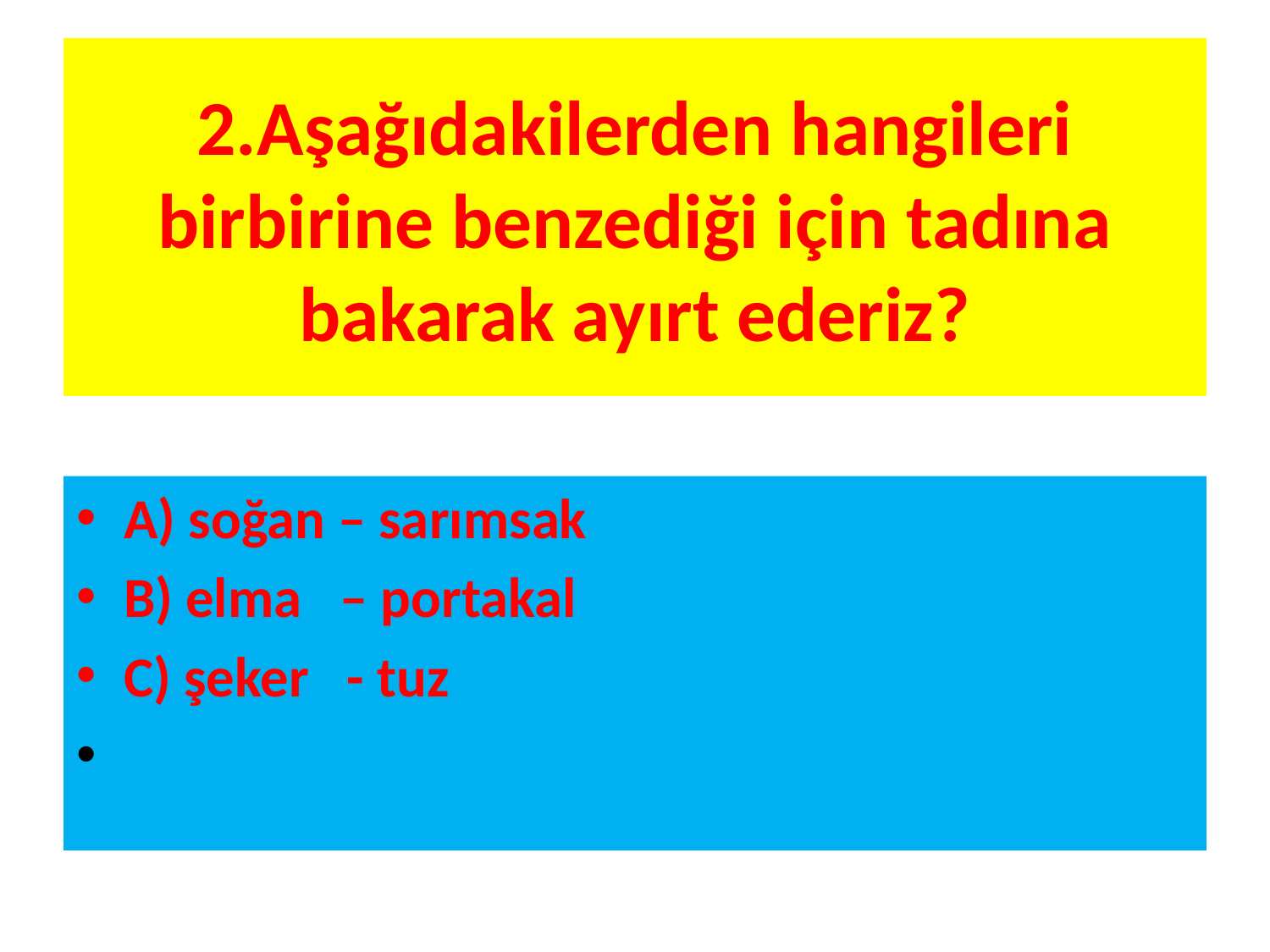

# 2.Aşağıdakilerden hangileri birbirine benzediği için tadına bakarak ayırt ederiz?
A) soğan – sarımsak
B) elma   – portakal
C) şeker   - tuz